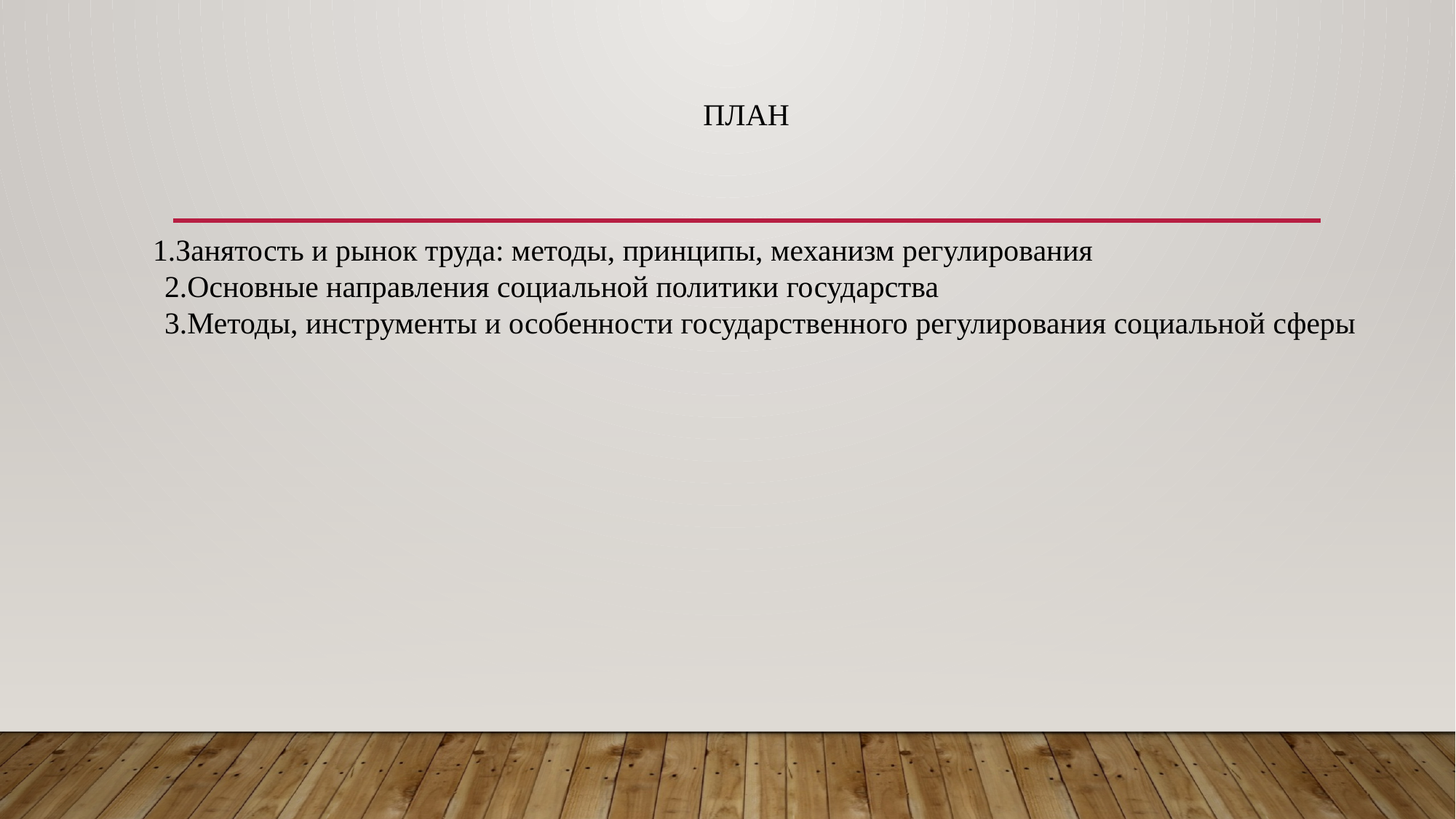

# ПЛАН
Занятость и рынок труда: методы, принципы, механизм регулирования
Основные направления социальной политики государства
Методы, инструменты и особенности государственного регулирования социальной сферы